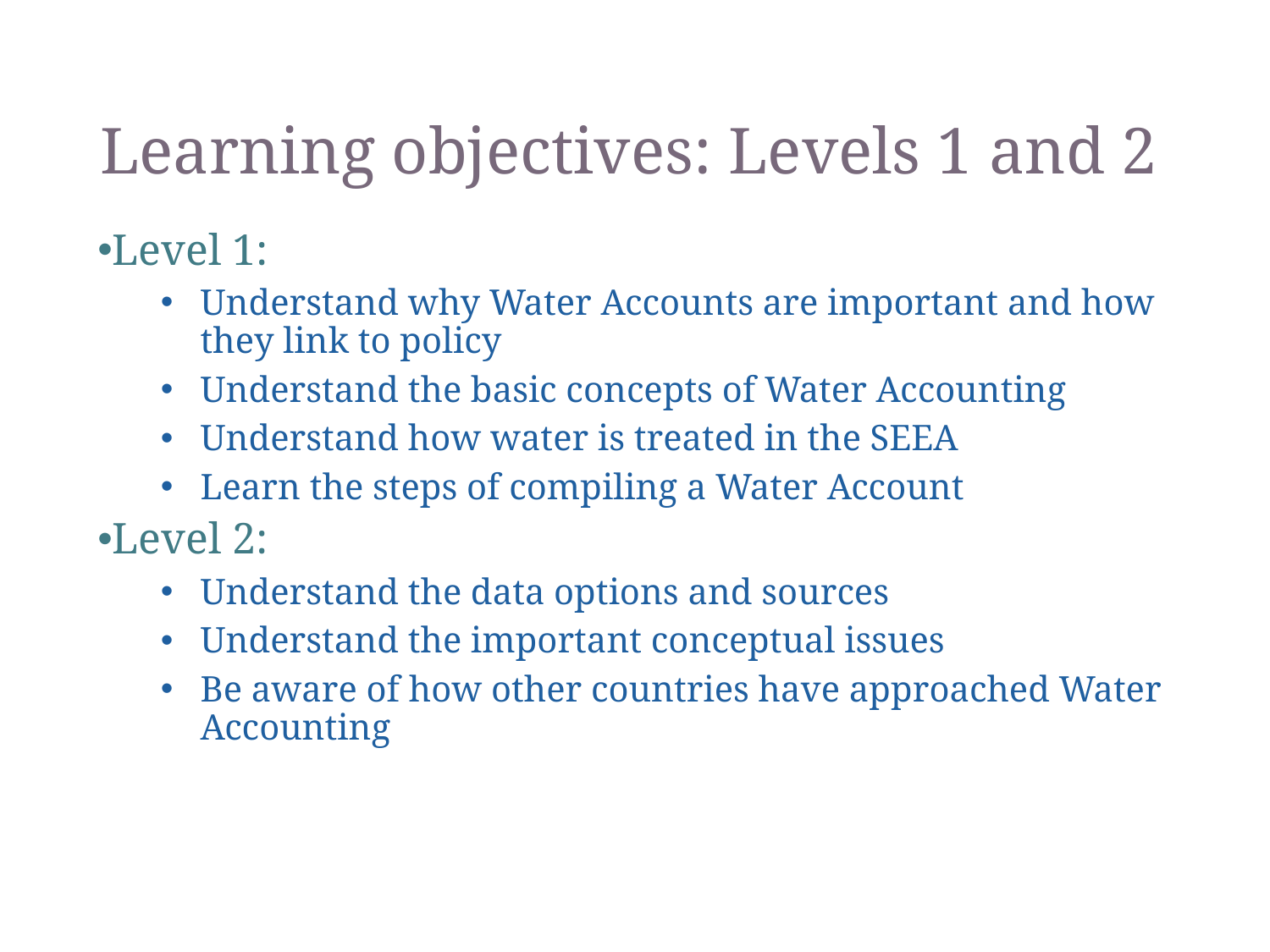

# Learning objectives: Levels 1 and 2
Level 1:
Understand why Water Accounts are important and how they link to policy
Understand the basic concepts of Water Accounting
Understand how water is treated in the SEEA
Learn the steps of compiling a Water Account
Level 2:
Understand the data options and sources
Understand the important conceptual issues
Be aware of how other countries have approached Water Accounting
3
SEEA-CF - Water accounts